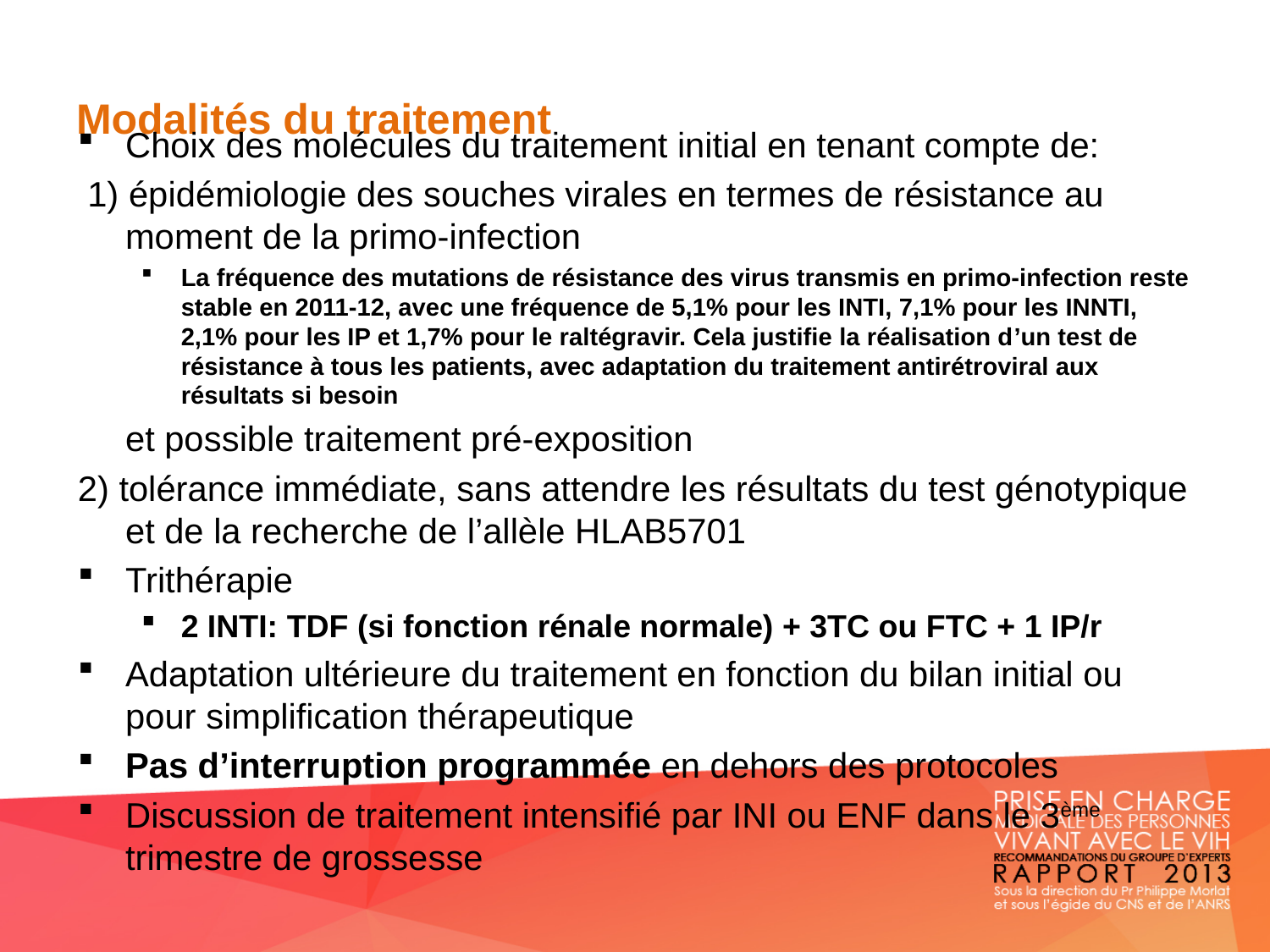

# Modalités du traitement
Choix des molécules du traitement initial en tenant compte de:
 1) épidémiologie des souches virales en termes de résistance au moment de la primo-infection
La fréquence des mutations de résistance des virus transmis en primo-infection reste stable en 2011-12, avec une fréquence de 5,1% pour les INTI, 7,1% pour les INNTI, 2,1% pour les IP et 1,7% pour le raltégravir. Cela justifie la réalisation d’un test de résistance à tous les patients, avec adaptation du traitement antirétroviral aux résultats si besoin
	et possible traitement pré-exposition
2) tolérance immédiate, sans attendre les résultats du test génotypique et de la recherche de l’allèle HLAB5701
Trithérapie
2 INTI: TDF (si fonction rénale normale) + 3TC ou FTC + 1 IP/r
Adaptation ultérieure du traitement en fonction du bilan initial ou pour simplification thérapeutique
Pas d’interruption programmée en dehors des protocoles
Discussion de traitement intensifié par INI ou ENF dans le 3ème trimestre de grossesse